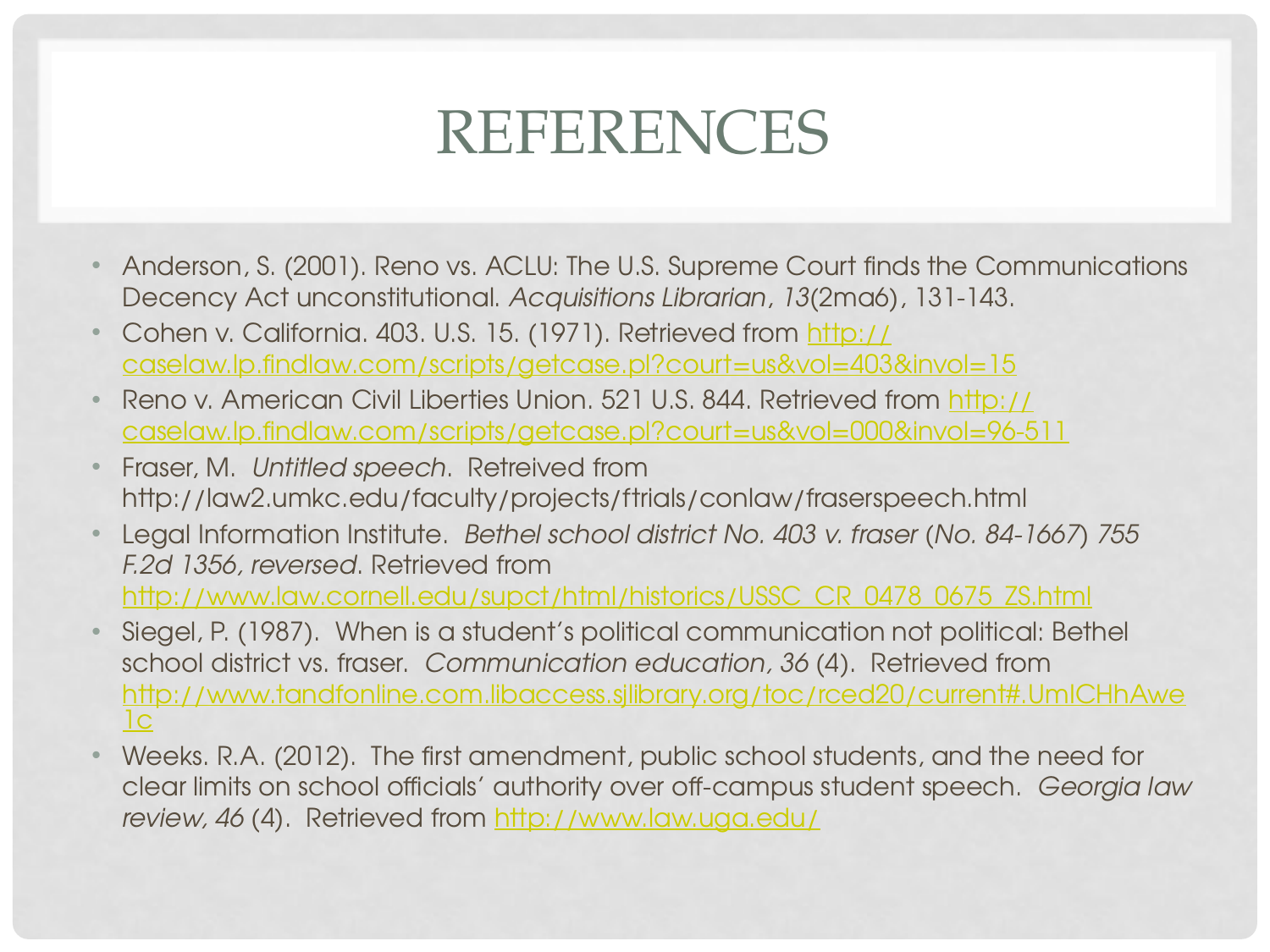

# References
Anderson, S. (2001). Reno vs. ACLU: The U.S. Supreme Court finds the Communications Decency Act unconstitutional. Acquisitions Librarian, 13(2ma6), 131-143.
Cohen v. California. 403. U.S. 15. (1971). Retrieved from http://caselaw.lp.findlaw.com/scripts/getcase.pl?court=us&vol=403&invol=15
Reno v. American Civil Liberties Union. 521 U.S. 844. Retrieved from http://caselaw.lp.findlaw.com/scripts/getcase.pl?court=us&vol=000&invol=96-511
Fraser, M.  Untitled speech.  Retreived from http://law2.umkc.edu/faculty/projects/ftrials/conlaw/fraserspeech.html
Legal Information Institute.  Bethel school district No. 403 v. fraser (No. 84-1667) 755 F.2d 1356, reversed. Retrieved from http://www.law.cornell.edu/supct/html/historics/USSC_CR_0478_0675_ZS.html
Siegel, P. (1987).  When is a student’s political communication not political: Bethel school district vs. fraser.  Communication education, 36 (4).  Retrieved from http://www.tandfonline.com.libaccess.sjlibrary.org/toc/rced20/current#.UmICHhAwe1c
Weeks. R.A. (2012).  The first amendment, public school students, and the need for clear limits on school officials’ authority over off-campus student speech.  Georgia law review, 46 (4).  Retrieved from http://www.law.uga.edu/